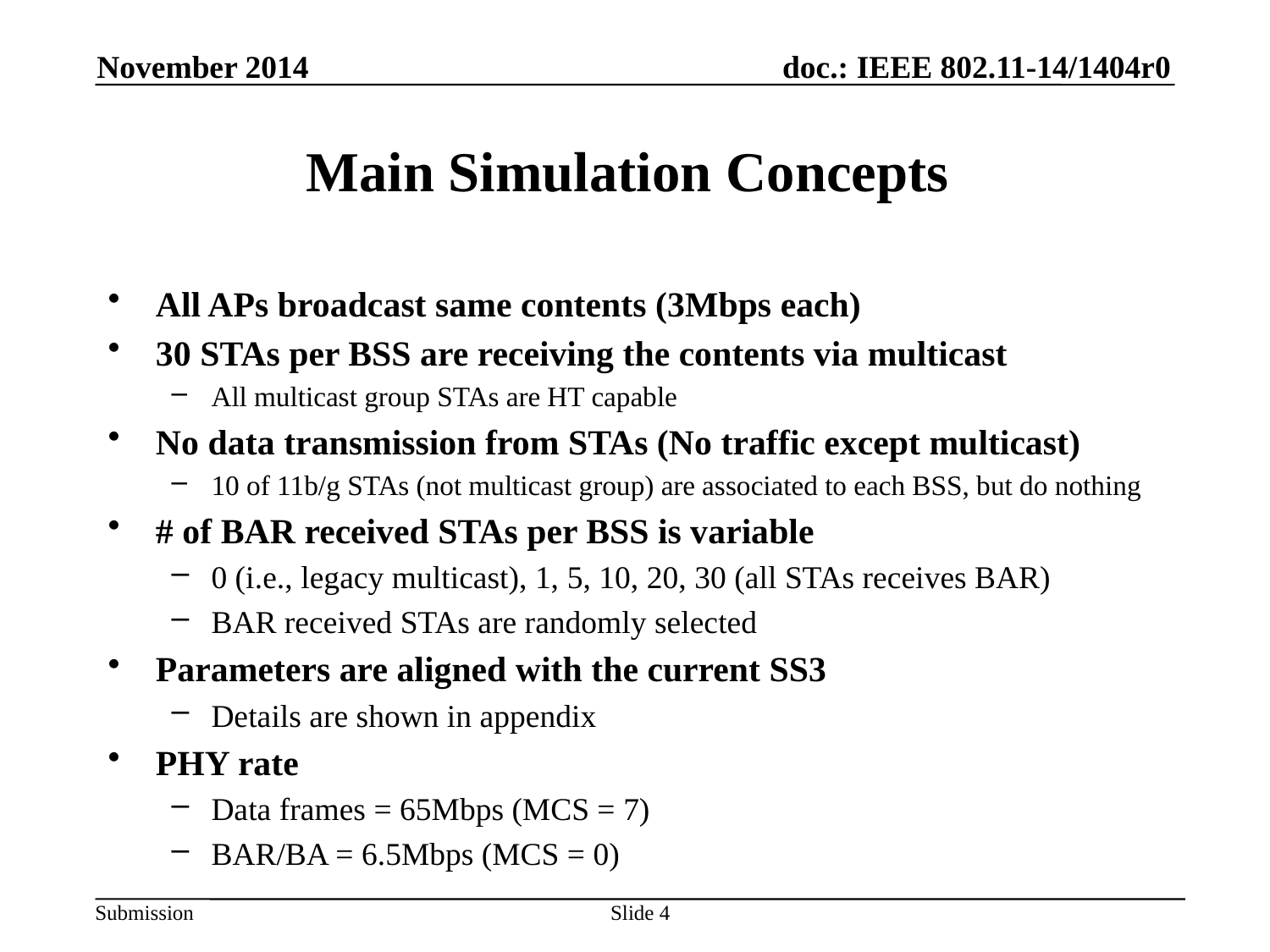

November 2014
# Main Simulation Concepts
All APs broadcast same contents (3Mbps each)
30 STAs per BSS are receiving the contents via multicast
All multicast group STAs are HT capable
No data transmission from STAs (No traffic except multicast)
10 of 11b/g STAs (not multicast group) are associated to each BSS, but do nothing
# of BAR received STAs per BSS is variable
0 (i.e., legacy multicast), 1, 5, 10, 20, 30 (all STAs receives BAR)
BAR received STAs are randomly selected
Parameters are aligned with the current SS3
Details are shown in appendix
PHY rate
Data frames = 65Mbps (MCS = 7)
BAR/BA = 6.5Mbps (MCS = 0)
Slide 4
Eisuke Sakai, Sony Corporation